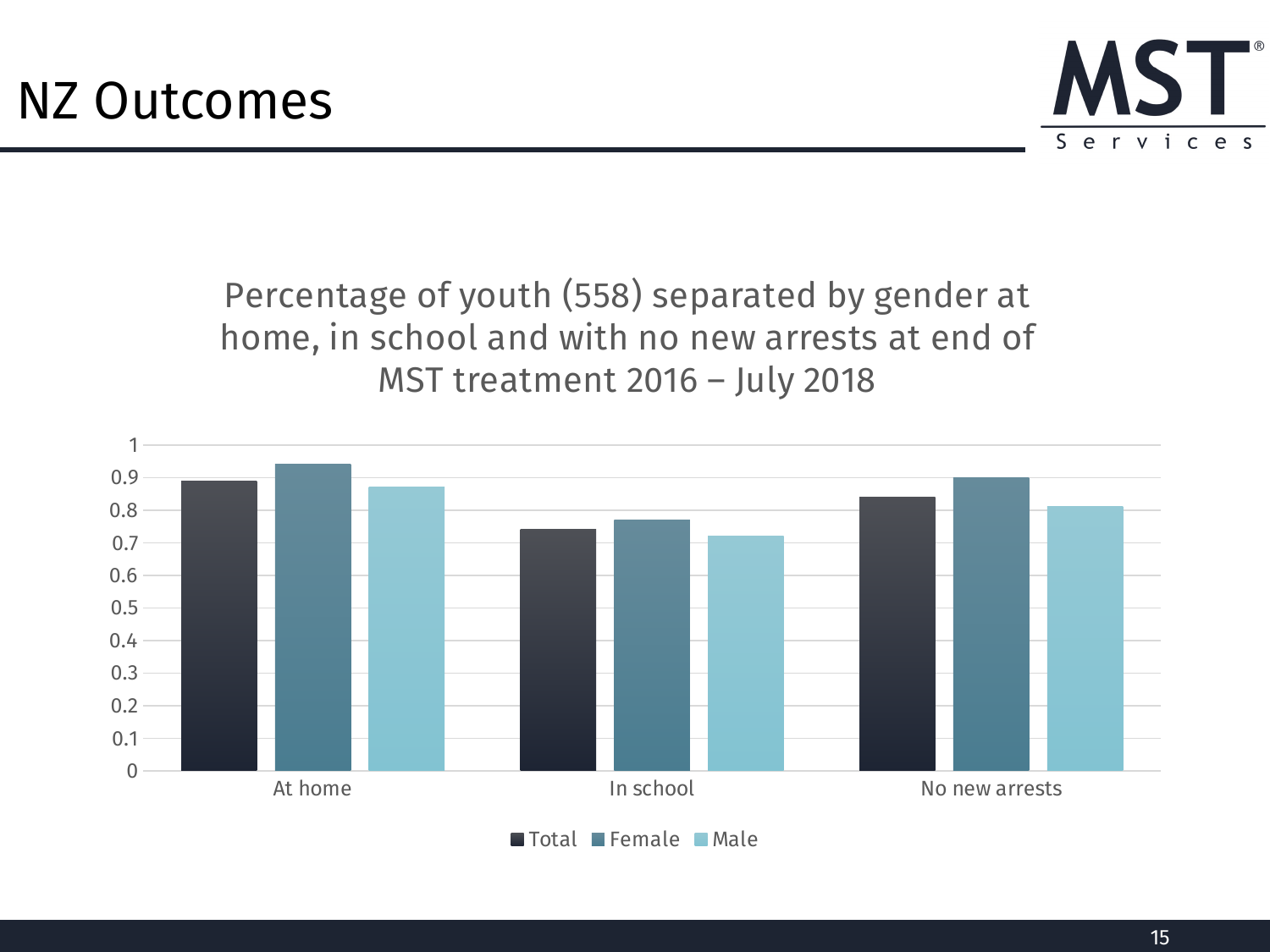

# NZ Outcomes

### Chart: Percentage of youth (558) separated by gender at home, in school and with no new arrests at end of MST treatment 2016 – July 2018

| Category | Total | Female | Male |
|---|---|---|---|
| At home | 0.89 | 0.94 | 0.87 |
| In school | 0.74 | 0.77 | 0.72 |
| No new arrests | 0.84 | 0.9 | 0.81 |
15